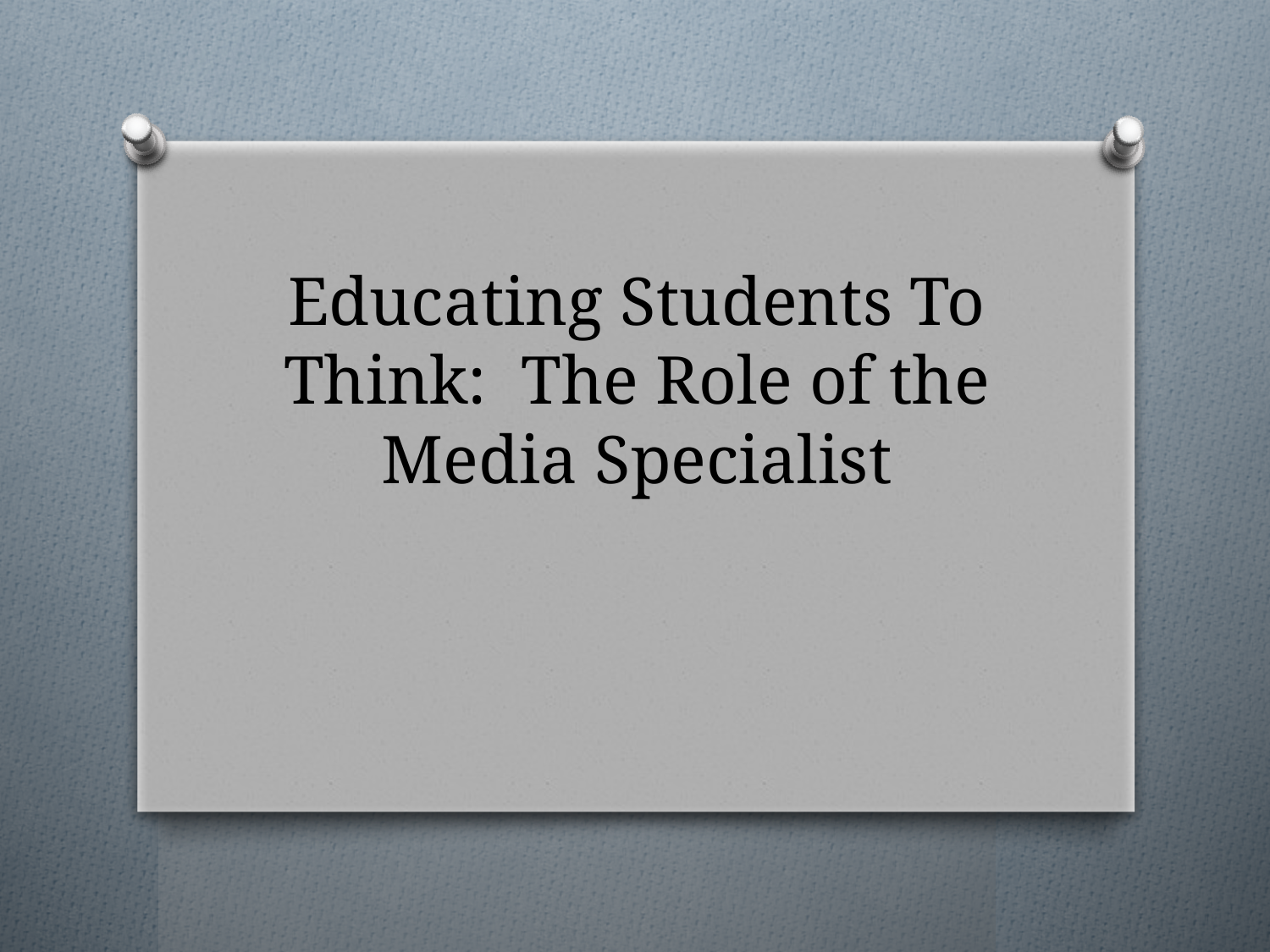

# Educating Students To Think:  The Role of the Media Specialist